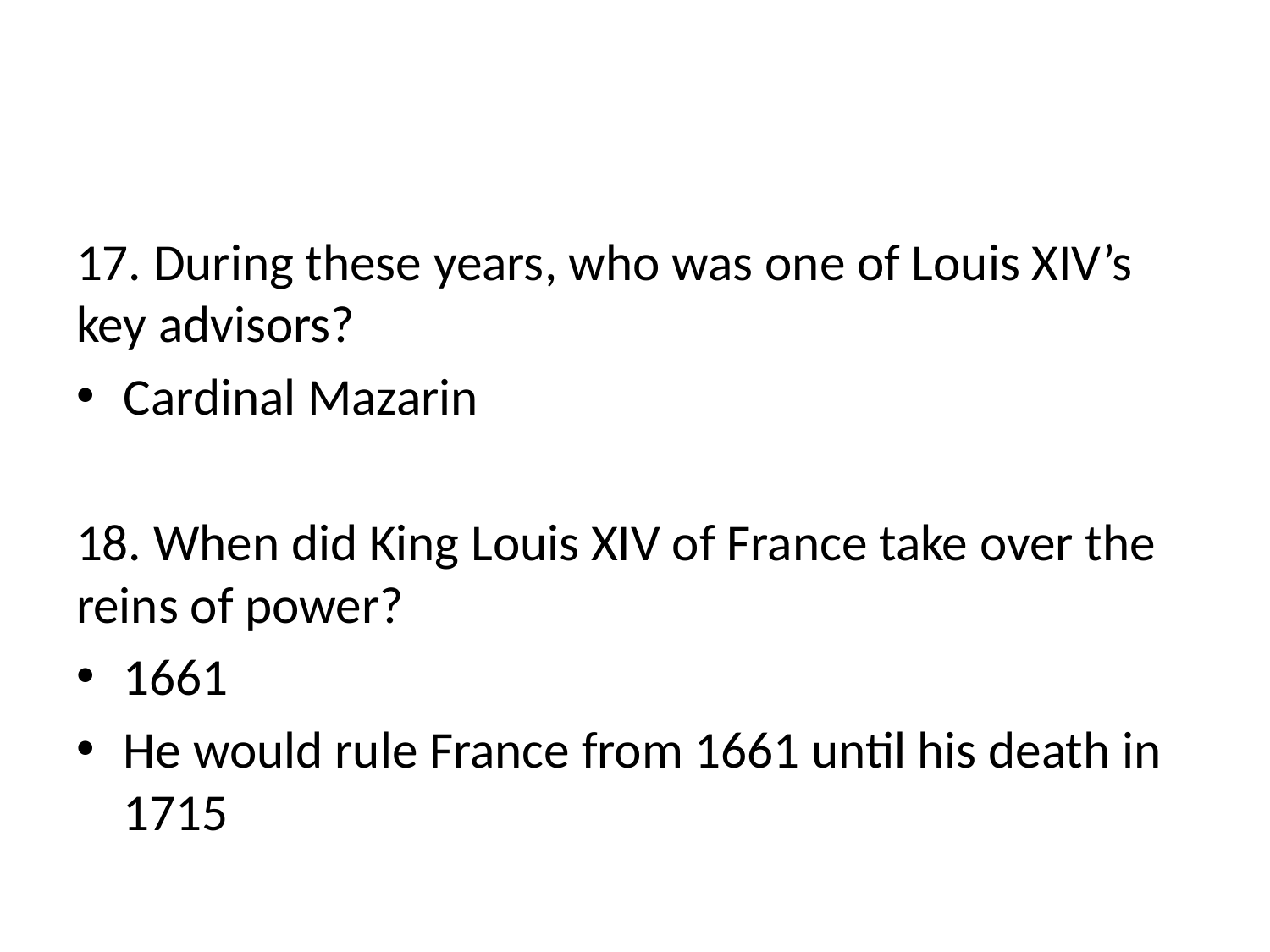

#
17. During these years, who was one of Louis XIV’s key advisors?
Cardinal Mazarin

18. When did King Louis XIV of France take over the reins of power?
1661
He would rule France from 1661 until his death in 1715